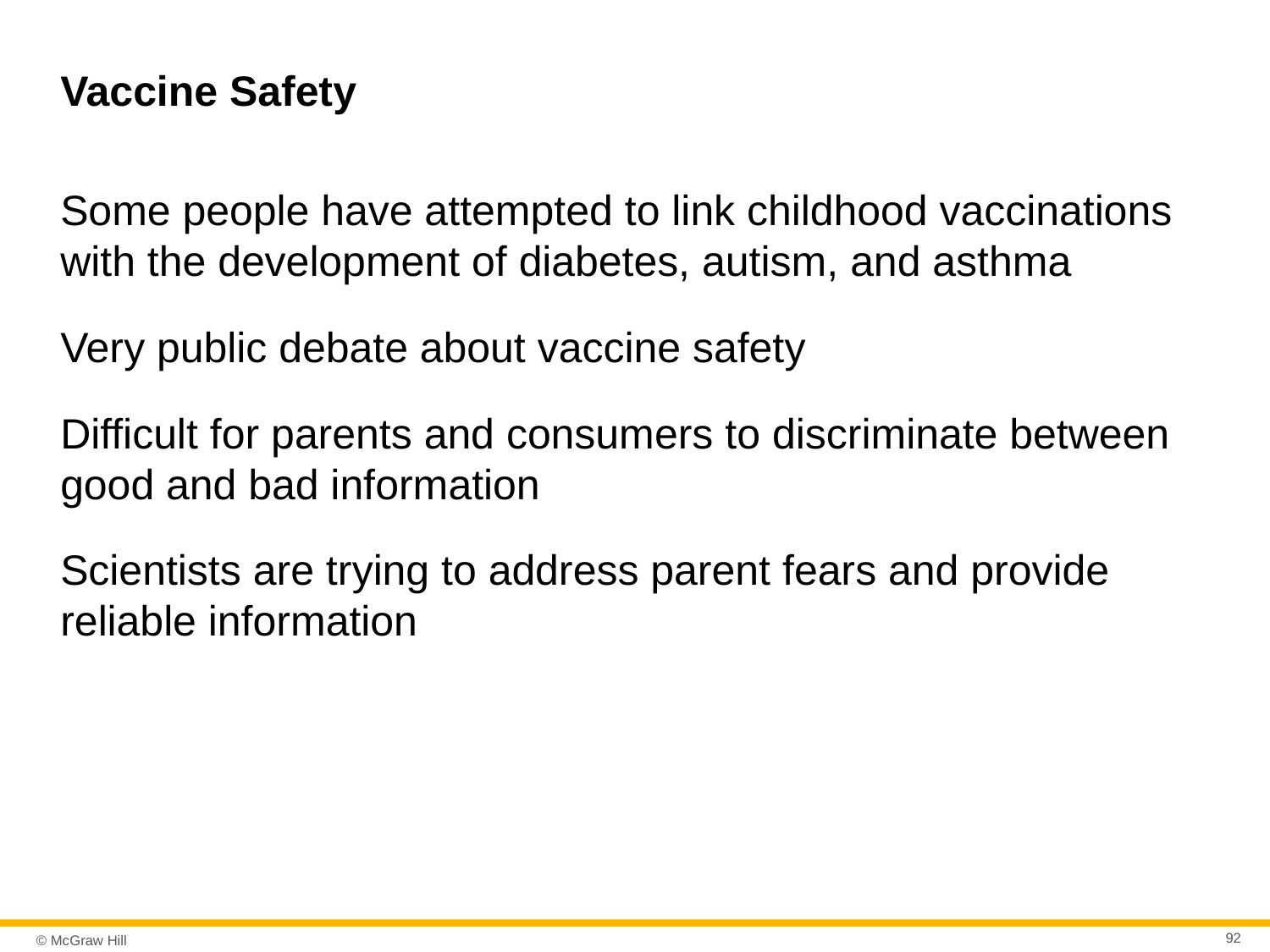

# Vaccine Safety
Some people have attempted to link childhood vaccinations with the development of diabetes, autism, and asthma
Very public debate about vaccine safety
Difficult for parents and consumers to discriminate between good and bad information
Scientists are trying to address parent fears and provide reliable information